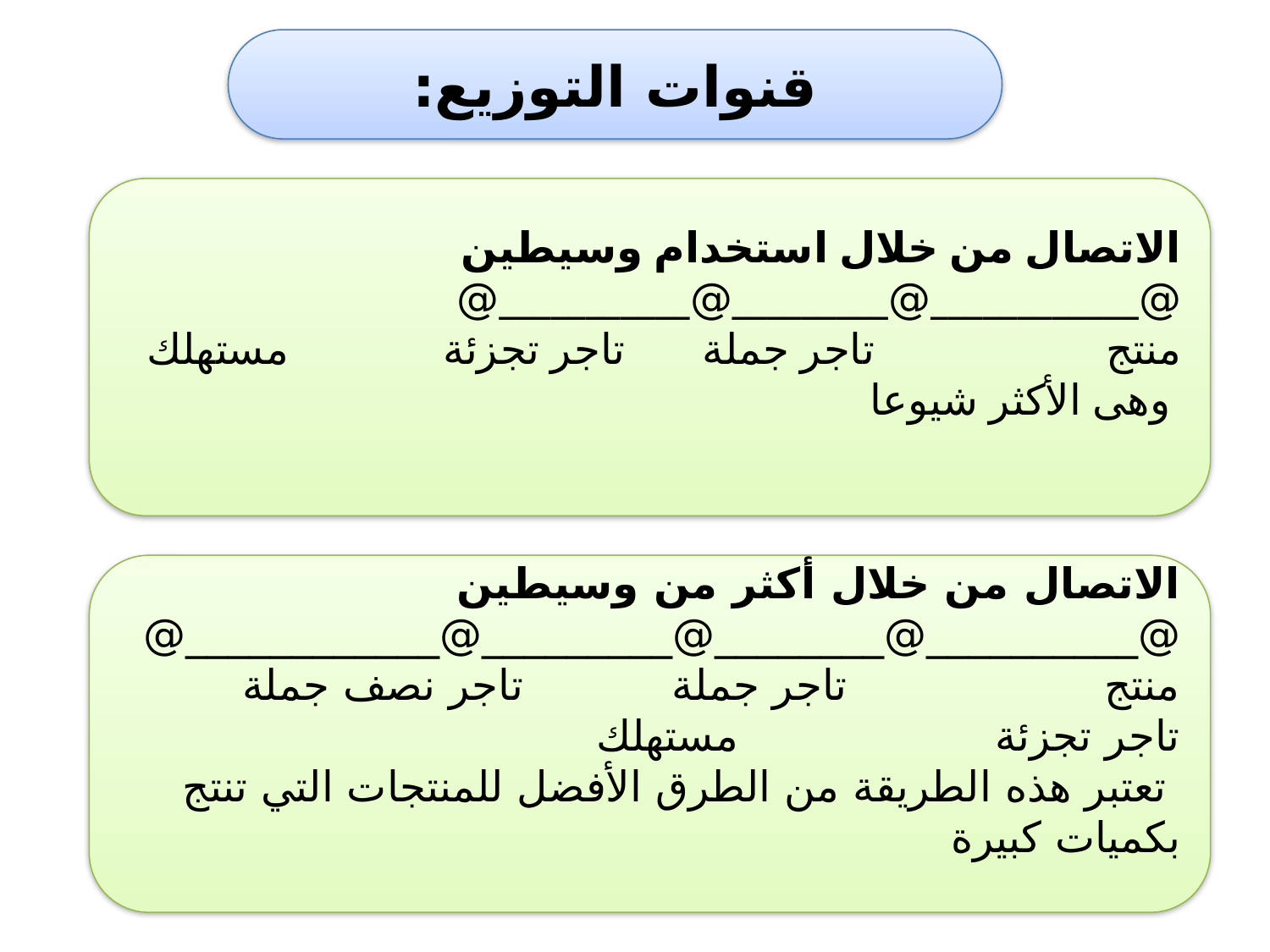

قنوات التوزيع:
الاتصال من خلال استخدام وسيطين
@____________@_________@___________@
منتج                     تاجر جملة       تاجر تجزئة              مستهلك
 وهى الأكثر شيوعا

الاتصال من خلال أكثر من وسيطين
@__________@________@_________@____________@
منتج                   تاجر جملة           تاجر نصف جملة         تاجر تجزئة                   مستهلك
 تعتبر هذه الطريقة من الطرق الأفضل للمنتجات التي تنتج بكميات كبيرة